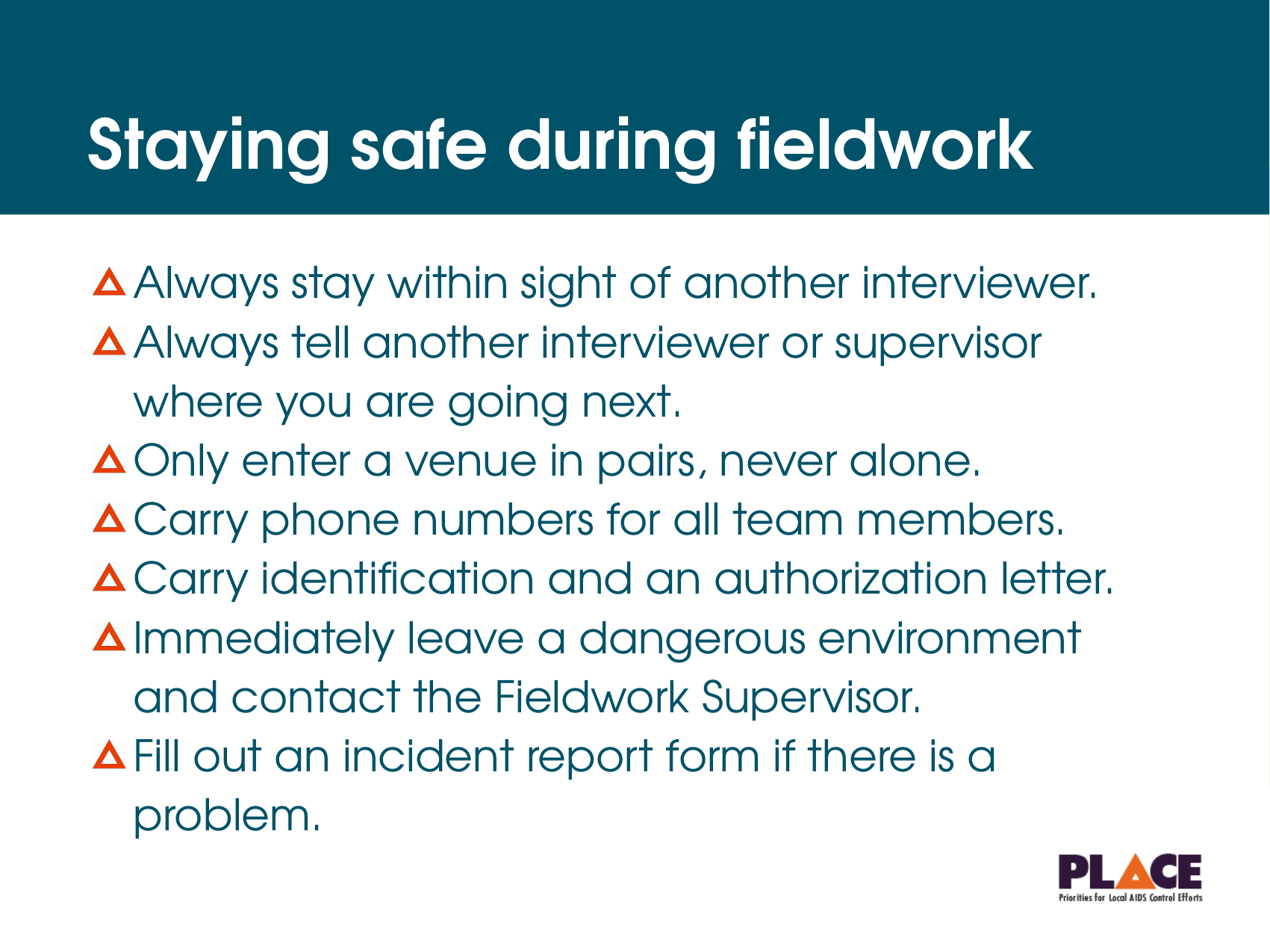

# Staying safe during fieldwork
Always stay within sight of another interviewer.
Always tell another interviewer or supervisor where you are going next.
Only enter a venue in pairs, never alone.
Carry phone numbers for all team members.
Carry identification and an authorization letter.
Immediately leave a dangerous environment and contact the Fieldwork Supervisor.
Fill out an incident report form if there is a problem.